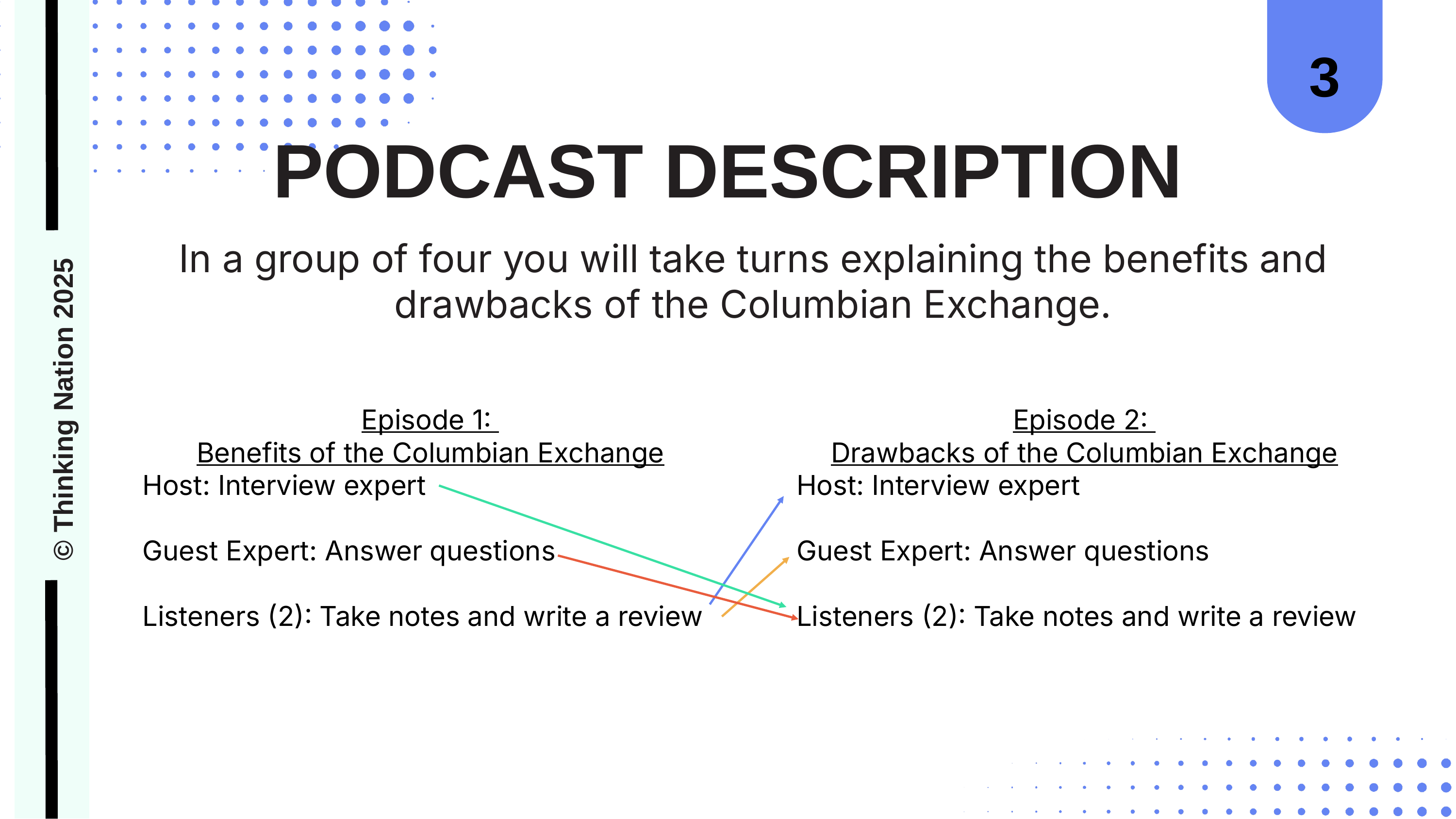

© Thinking Nation 2025

3

PODCAST DESCRIPTION
In a group of four you will take turns explaining the benefits and drawbacks of the Columbian Exchange.
Episode 1:
Benefits of the Columbian Exchange
Host: Interview expert

Guest Expert: Answer questions

Listeners (2): Take notes and write a review
Episode 2:
Drawbacks of the Columbian Exchange
Host: Interview expert

Guest Expert: Answer questions

Listeners (2): Take notes and write a review